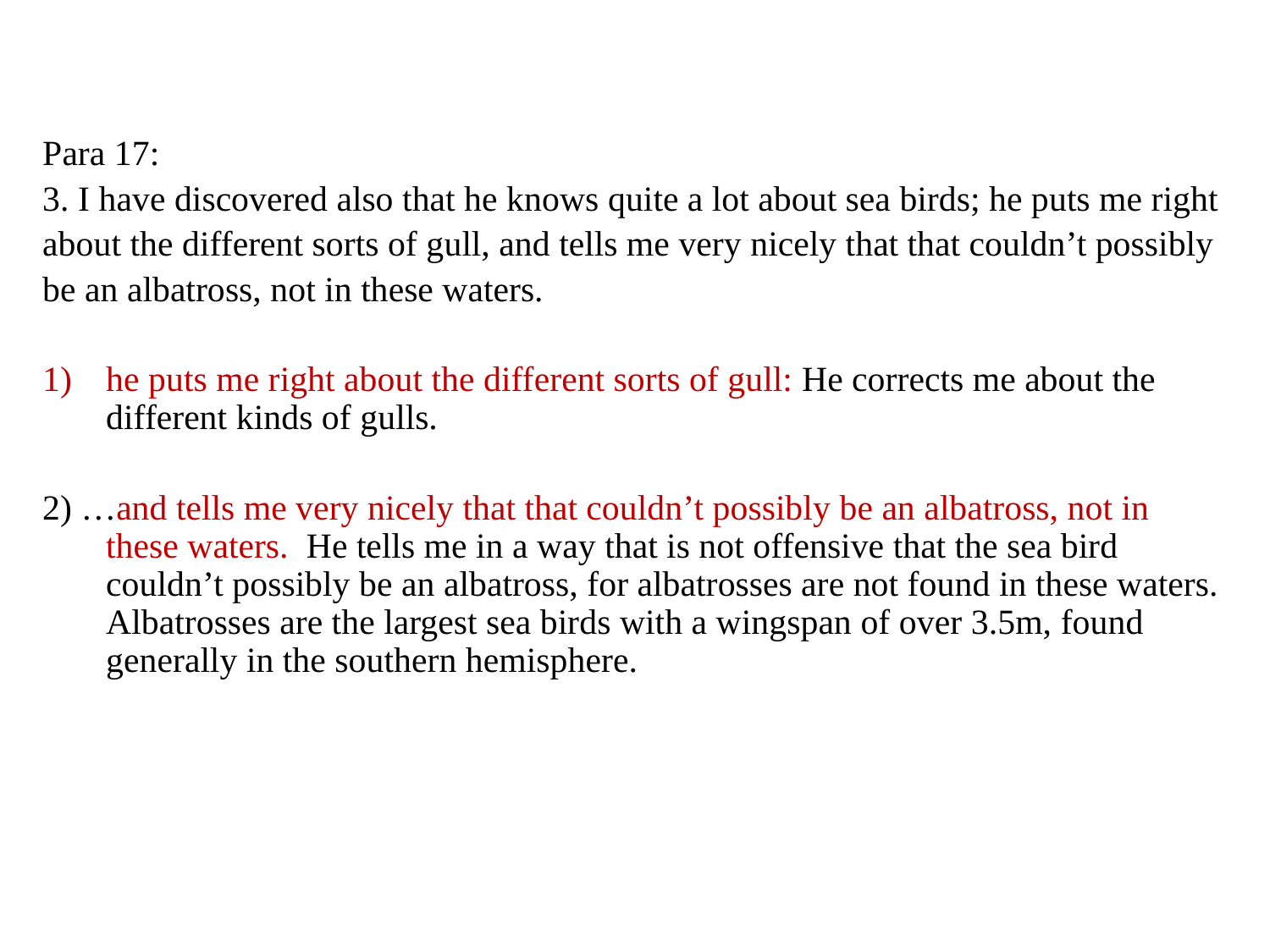

Para 17:
3. I have discovered also that he knows quite a lot about sea birds; he puts me right
about the different sorts of gull, and tells me very nicely that that couldn’t possibly
be an albatross, not in these waters.

he puts me right about the different sorts of gull: He corrects me about the different kinds of gulls.

2) …and tells me very nicely that that couldn’t possibly be an albatross, not in these waters.  He tells me in a way that is not offensive that the sea bird couldn’t possibly be an albatross, for albatrosses are not found in these waters. Albatrosses are the largest sea birds with a wingspan of over 3.5m, found generally in the southern hemisphere.